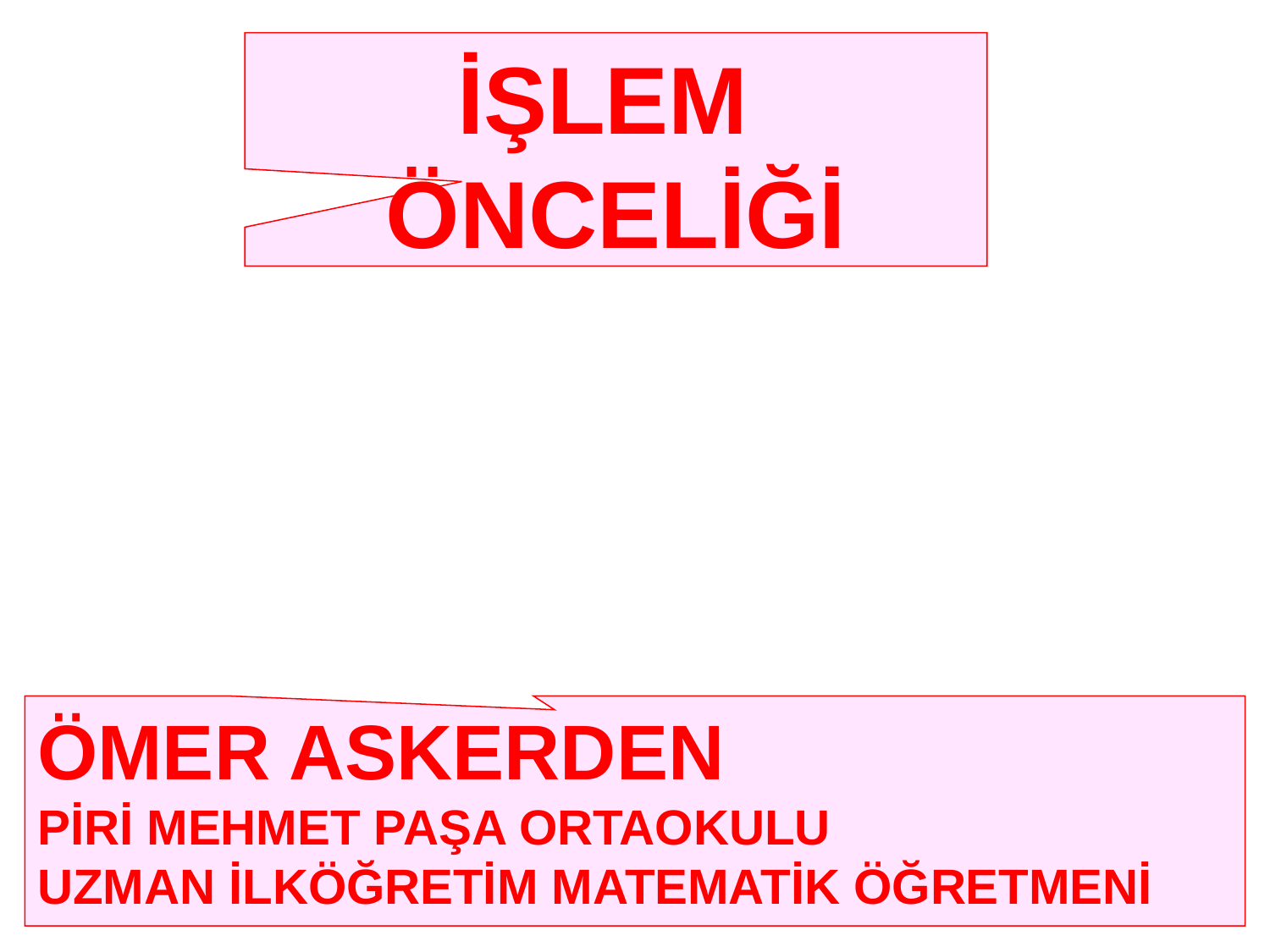

İŞLEM
ÖNCELİĞİ
ÖMER ASKERDEN
PİRİ MEHMET PAŞA ORTAOKULU
UZMAN İLKÖĞRETİM MATEMATİK ÖĞRETMENİ